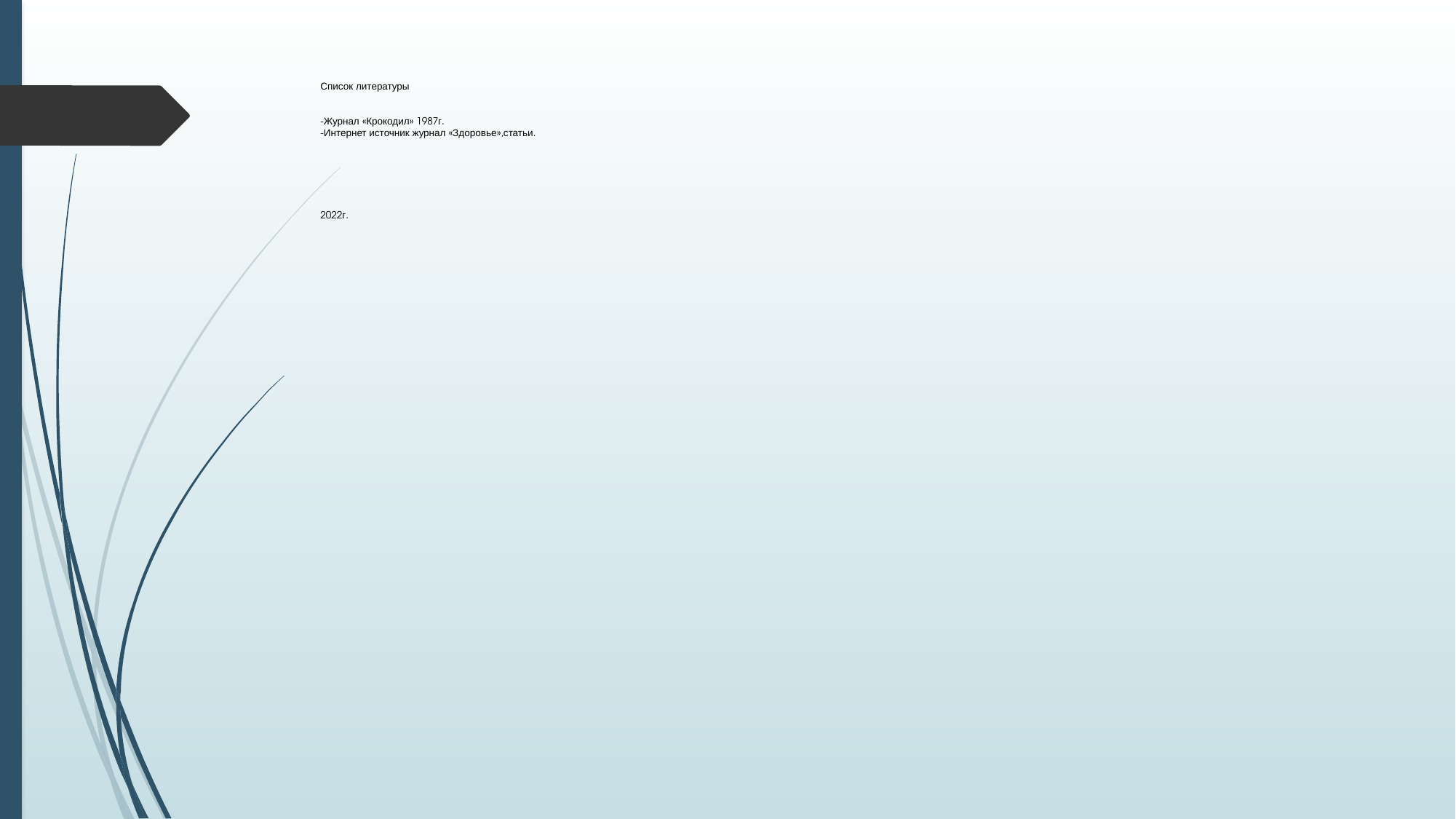

# Список литературы -Журнал «Крокодил» 1987г. -Интернет источник журнал «Здоровье»,статьи. 2022г.